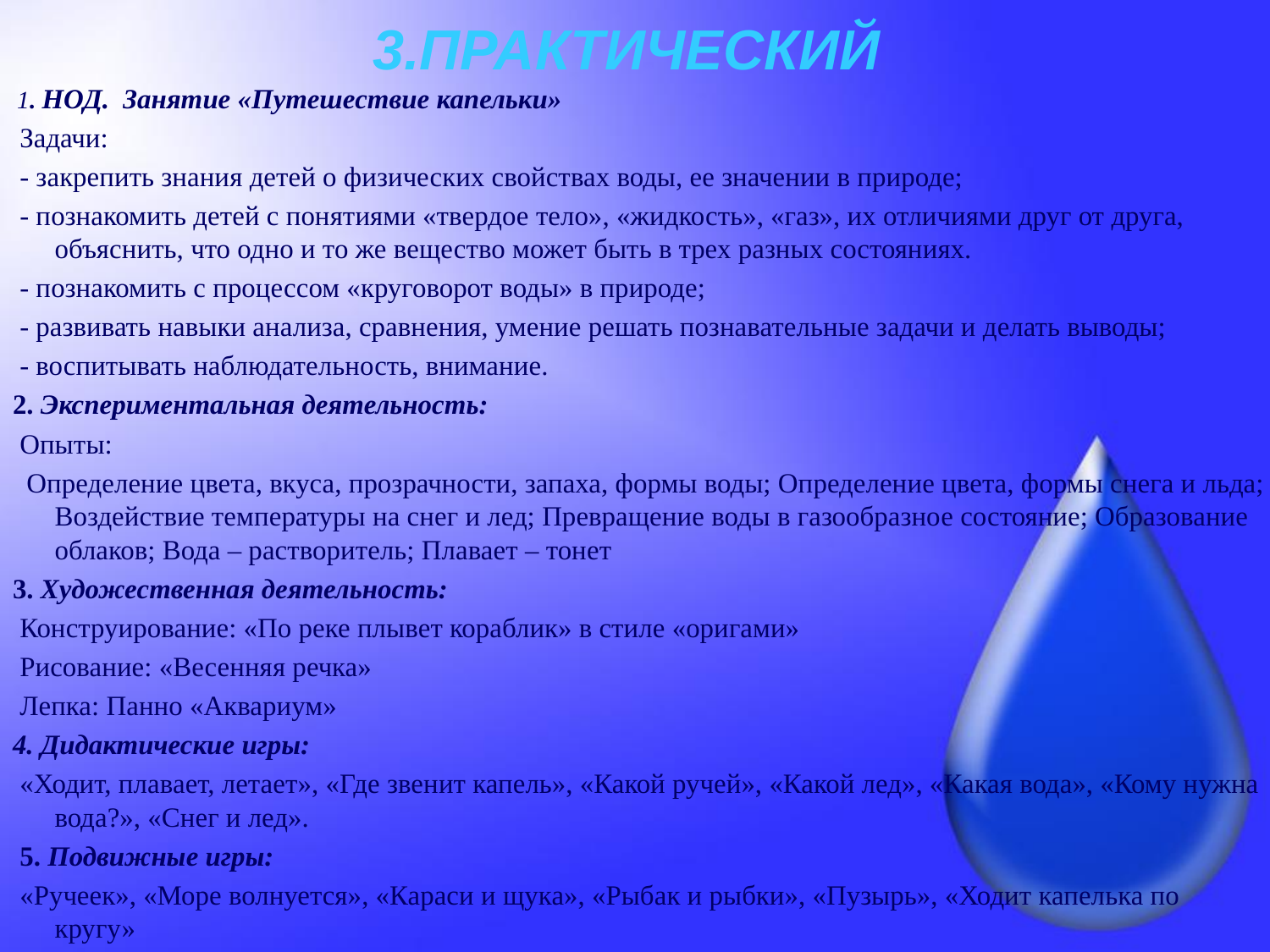

1. НОД.  Занятие «Путешествие капельки»
 Задачи:
 - закрепить знания детей о физических свойствах воды, ее значении в природе;
 - познакомить детей с понятиями «твердое тело», «жидкость», «газ», их отличиями друг от друга, объяснить, что одно и то же вещество может быть в трех разных состояниях.
 - познакомить с процессом «круговорот воды» в природе;
 - развивать навыки анализа, сравнения, умение решать познавательные задачи и делать выводы;
 - воспитывать наблюдательность, внимание.
2. Экспериментальная деятельность:
 Опыты:
  Определение цвета, вкуса, прозрачности, запаха, формы воды; Определение цвета, формы снега и льда; Воздействие температуры на снег и лед; Превращение воды в газообразное состояние; Образование облаков; Вода – растворитель; Плавает – тонет
3. Художественная деятельность:
 Конструирование: «По реке плывет кораблик» в стиле «оригами»
 Рисование: «Весенняя речка»
 Лепка: Панно «Аквариум»
4. Дидактические игры:
 «Ходит, плавает, летает», «Где звенит капель», «Какой ручей», «Какой лед», «Какая вода», «Кому нужна вода?», «Снег и лед».
 5. Подвижные игры:
 «Ручеек», «Море волнуется», «Караси и щука», «Рыбак и рыбки», «Пузырь», «Ходит капелька по кругу»

# 3.Практический